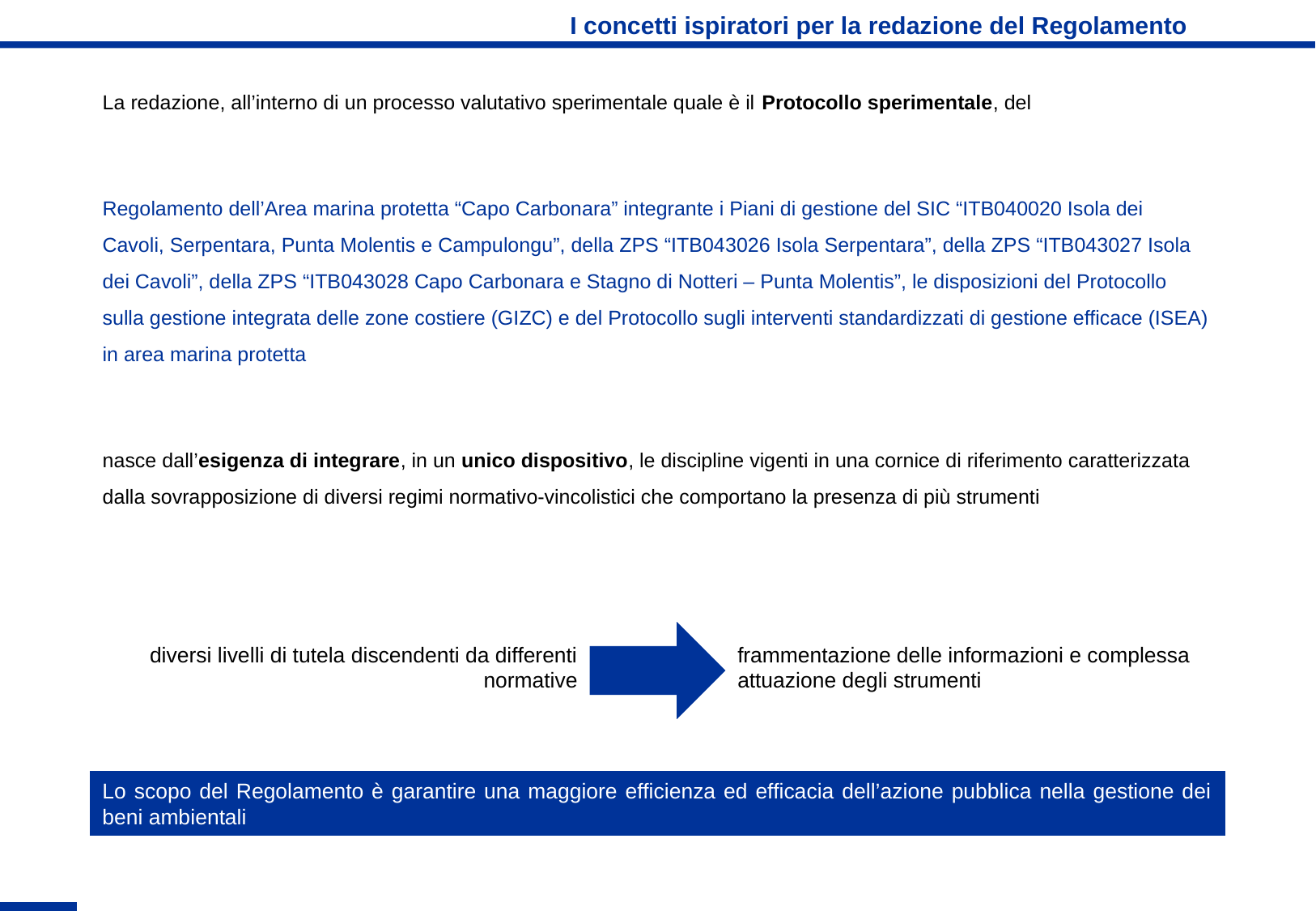

# I concetti ispiratori per la redazione del Regolamento
La redazione, all’interno di un processo valutativo sperimentale quale è il Protocollo sperimentale, del

Regolamento dell’Area marina protetta “Capo Carbonara” integrante i Piani di gestione del SIC “ITB040020 Isola dei Cavoli, Serpentara, Punta Molentis e Campulongu”, della ZPS “ITB043026 Isola Serpentara”, della ZPS “ITB043027 Isola dei Cavoli”, della ZPS “ITB043028 Capo Carbonara e Stagno di Notteri – Punta Molentis”, le disposizioni del Protocollo sulla gestione integrata delle zone costiere (GIZC) e del Protocollo sugli interventi standardizzati di gestione efficace (ISEA) in area marina protetta

nasce dall’esigenza di integrare, in un unico dispositivo, le discipline vigenti in una cornice di riferimento caratterizzata dalla sovrapposizione di diversi regimi normativo-vincolistici che comportano la presenza di più strumenti

diversi livelli di tutela discendenti da differenti normative
frammentazione delle informazioni e complessa attuazione degli strumenti
Lo scopo del Regolamento è garantire una maggiore efficienza ed efficacia dell’azione pubblica nella gestione dei beni ambientali